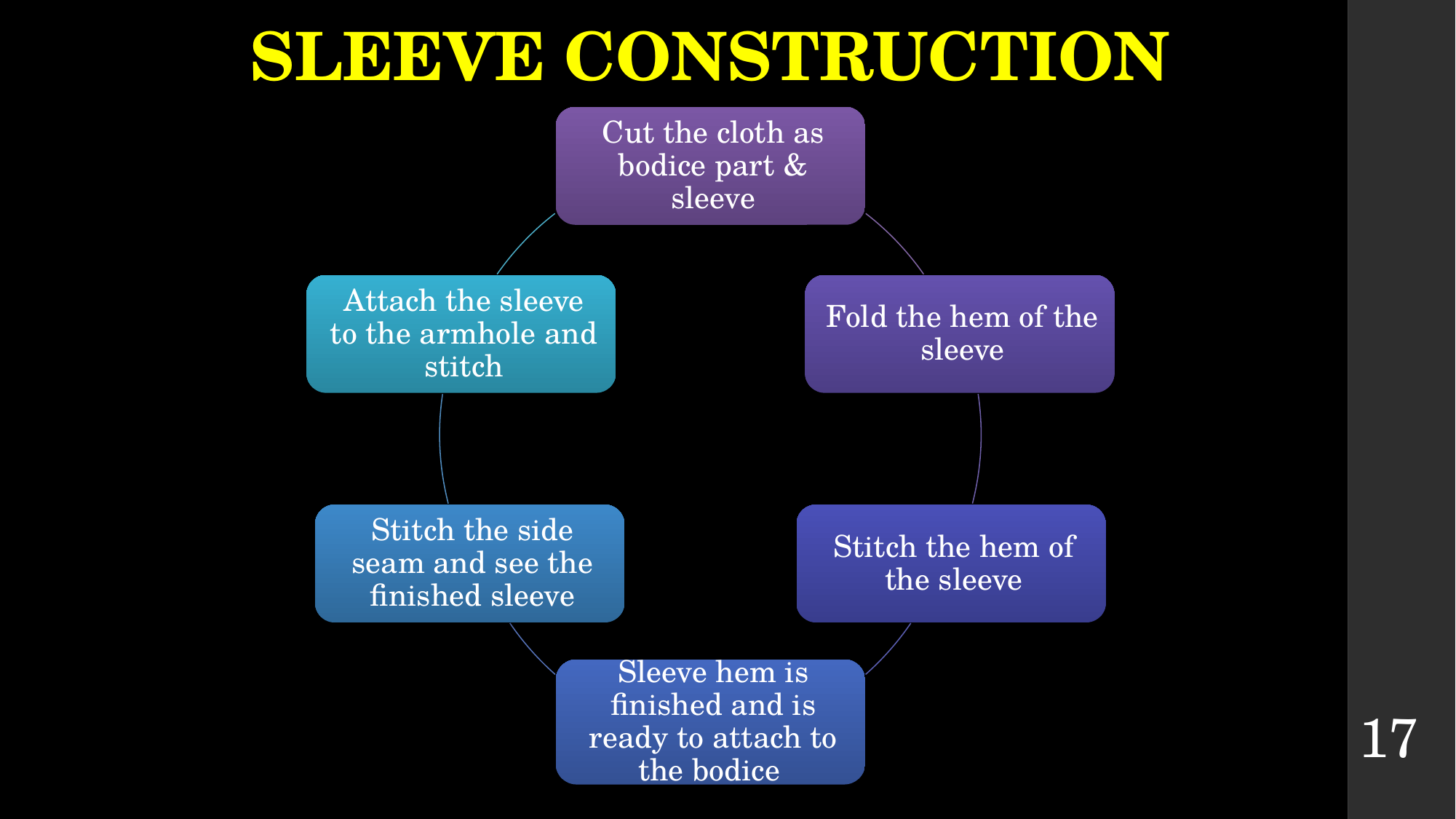

# SLEEVE CONSTRUCTION
Cut the cloth as bodice part & sleeve
Fold the hem of the sleeve
Stitch the hem of the sleeve
Sleeve hem is finished and is ready to attach to the bodice
Stitch the side seam and see the finished sleeve
Attach the sleeve to the armhole and stitch
17